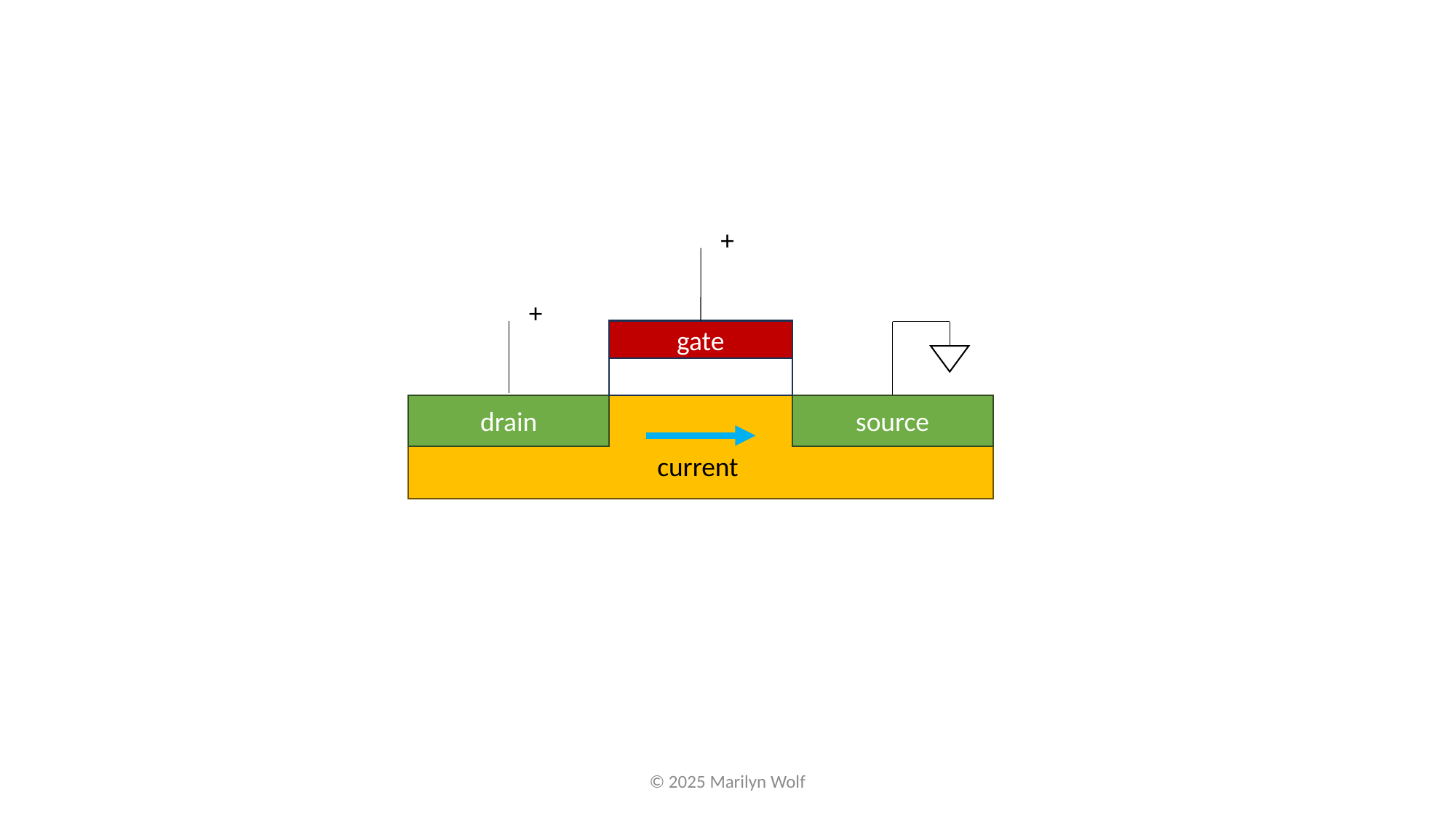

+
+
gate

drain
source
current
© 2025 Marilyn Wolf